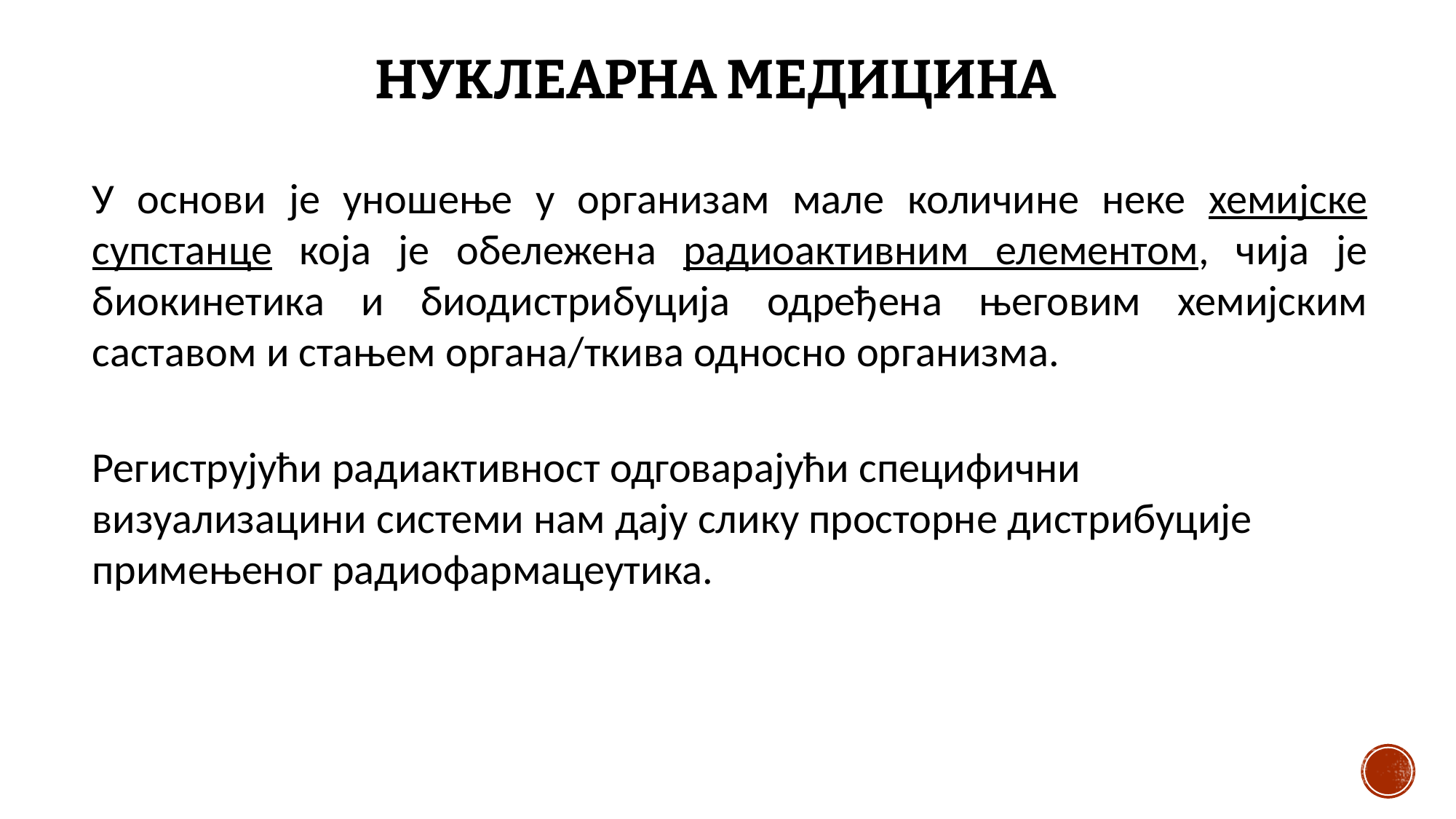

НУКЛЕАРНА МЕДИЦИНА
У основи је уношење у организам мале количине неке хемијске супстанце која је обележена радиоактивним елементом, чија је биокинетика и биодистрибуција одређена његовим хемијским саставом и стањем органа/ткива односно организма.

Региструјући радиактивност одговарајући специфични визуализацини системи нам дају слику просторне дистрибуције примењеног радиофармацеутика.